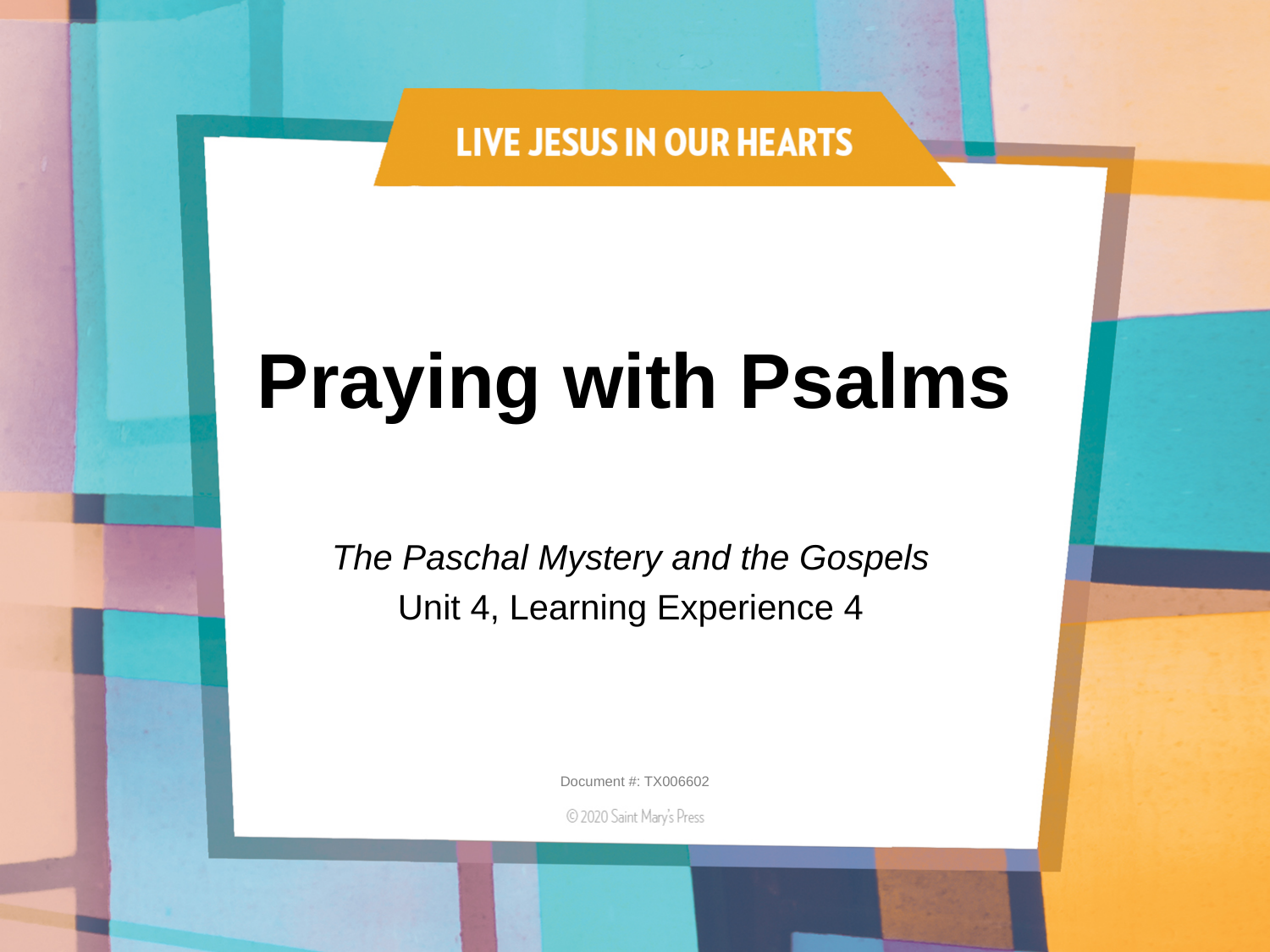

# Praying with Psalms
The Paschal Mystery and the Gospels
Unit 4, Learning Experience 4
Document #: TX006602